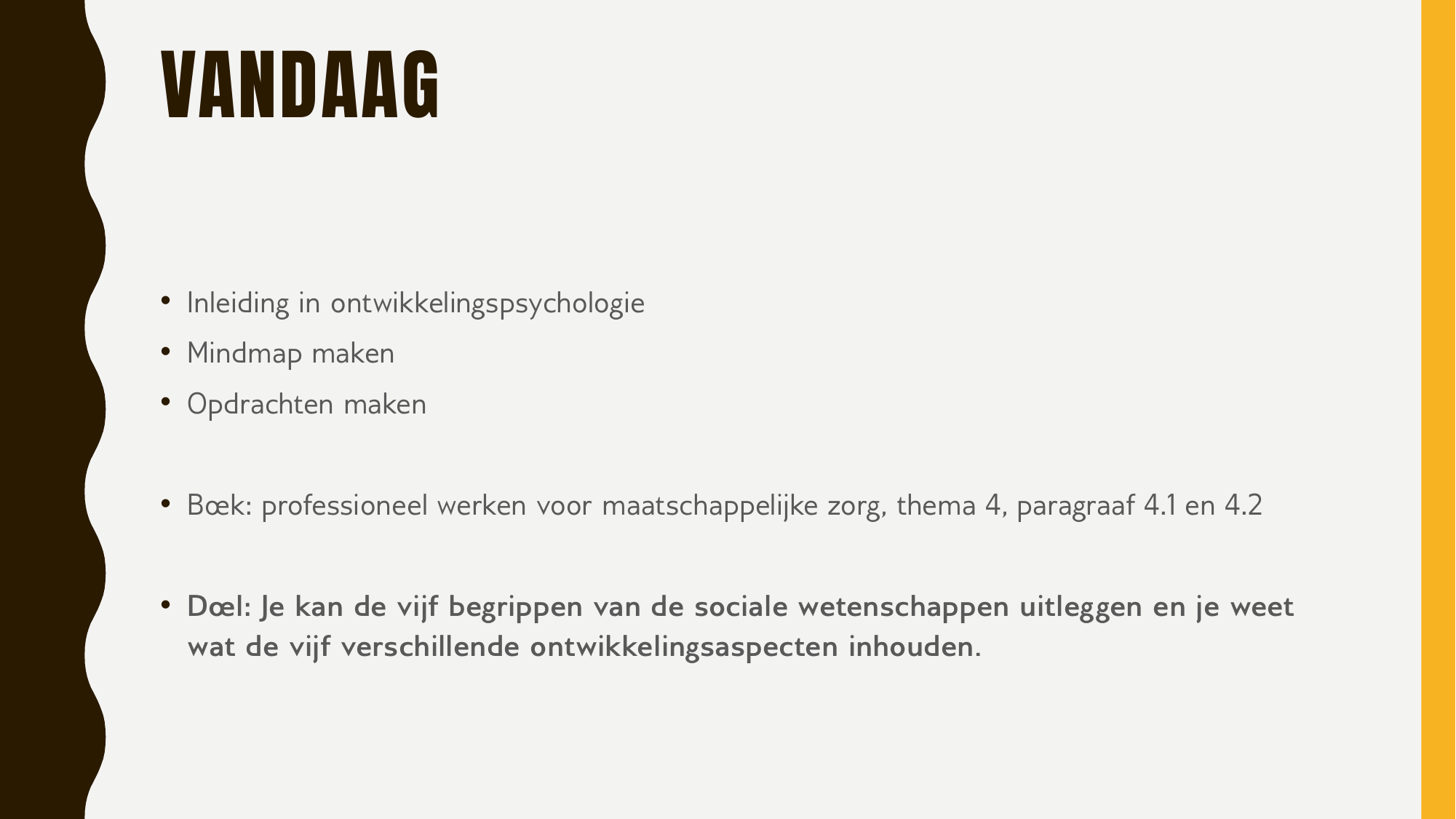

# Vandaag
Inleiding in ontwikkelingspsychologie
Mindmap maken
Opdrachten maken

Boek: professioneel werken voor maatschappelijke zorg, thema 4, paragraaf 4.1 en 4.2

Doel: Je kan de vijf begrippen van de sociale wetenschappen uitleggen en je weet wat de vijf verschillende ontwikkelingsaspecten inhouden.